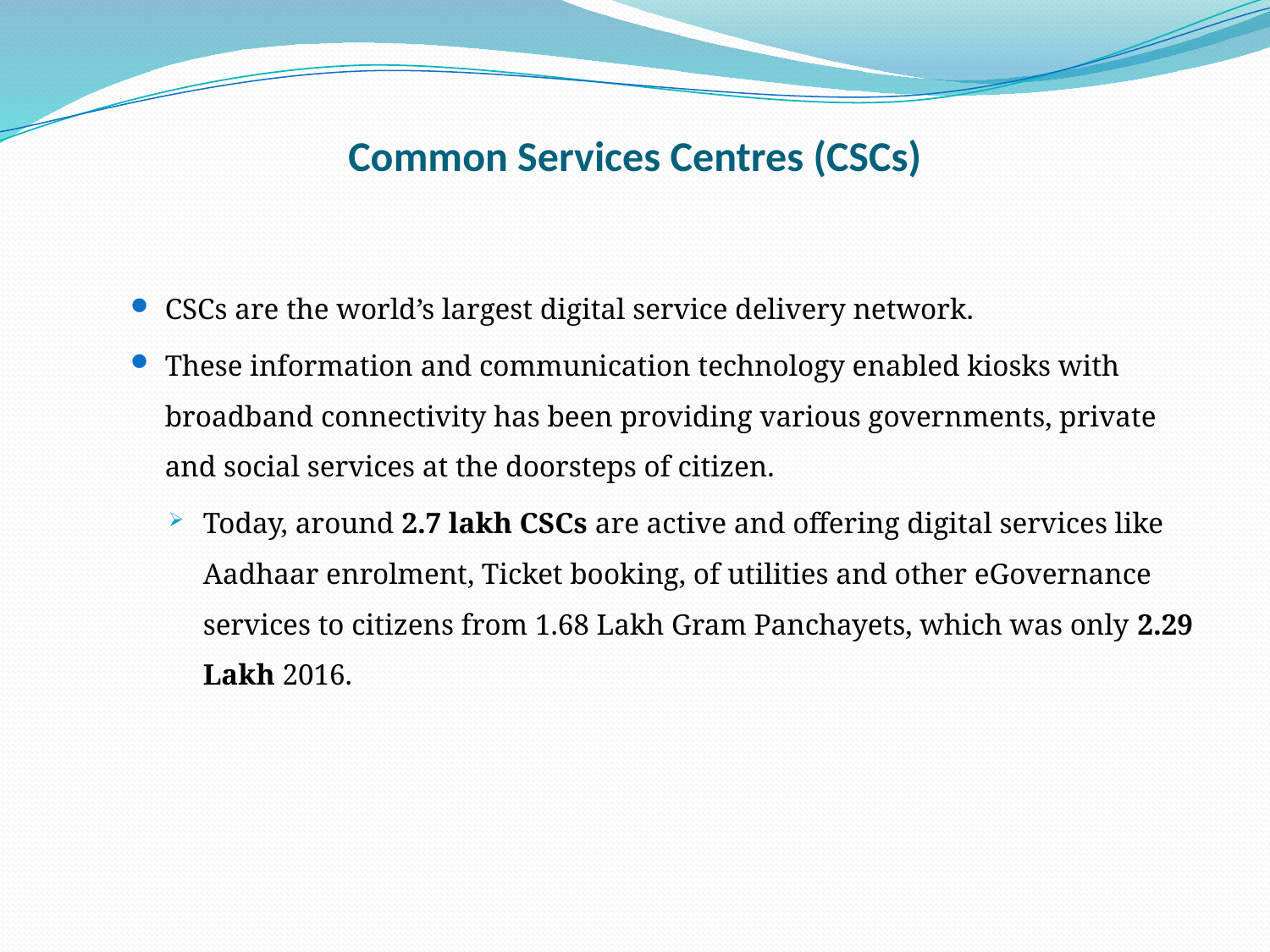

# Common Services Centres (CSCs)
CSCs are the world’s largest digital service delivery network.
These information and communication technology enabled kiosks with broadband connectivity has been providing various governments, private and social services at the doorsteps of citizen.
Today, around 2.7 lakh CSCs are active and offering digital services like Aadhaar enrolment, Ticket booking, of utilities and other eGovernance services to citizens from 1.68 Lakh Gram Panchayets, which was only 2.29 Lakh 2016.